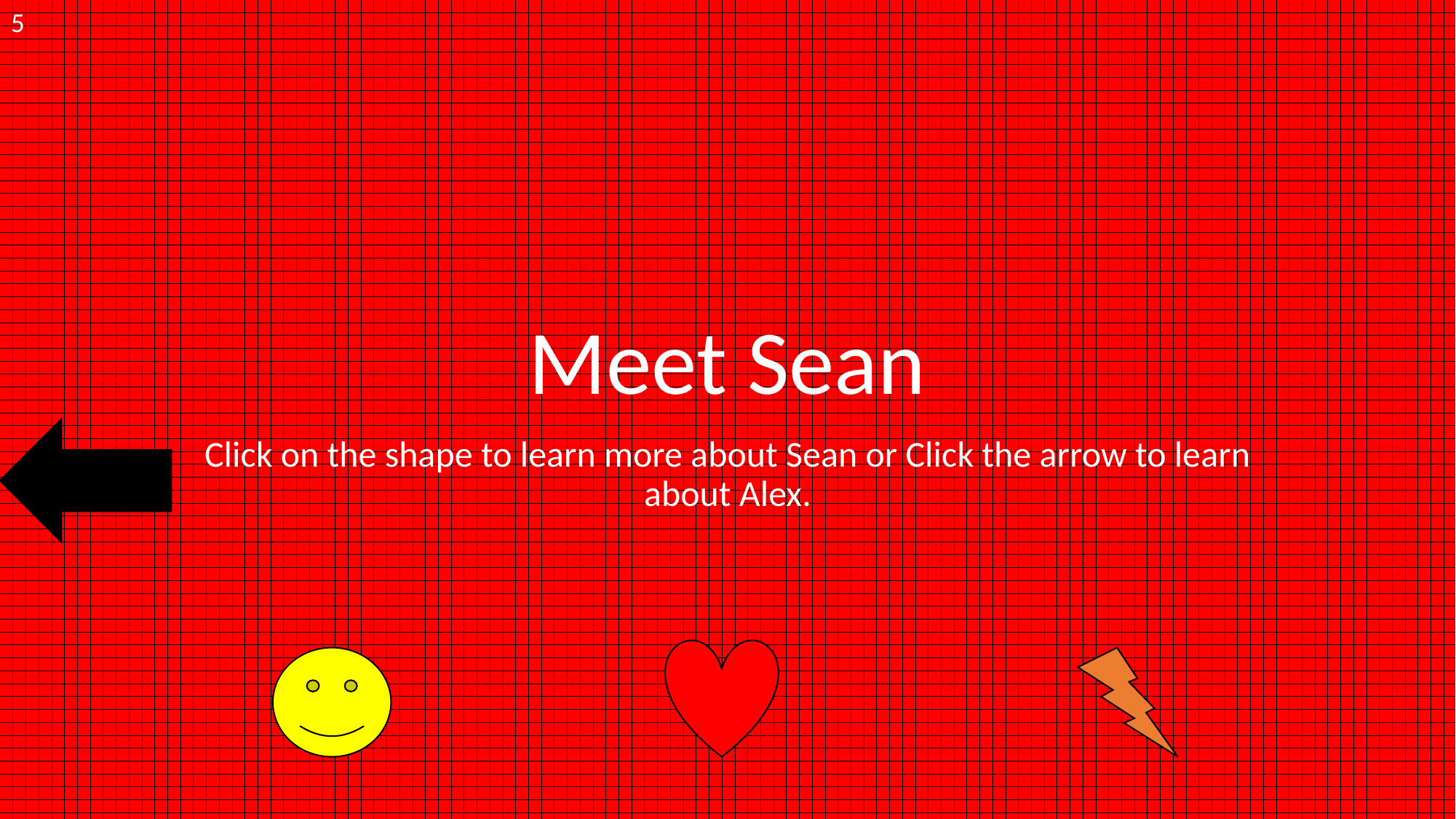

5
# Meet Sean

Click on the shape to learn more about Sean or Click the arrow to learn about Alex.